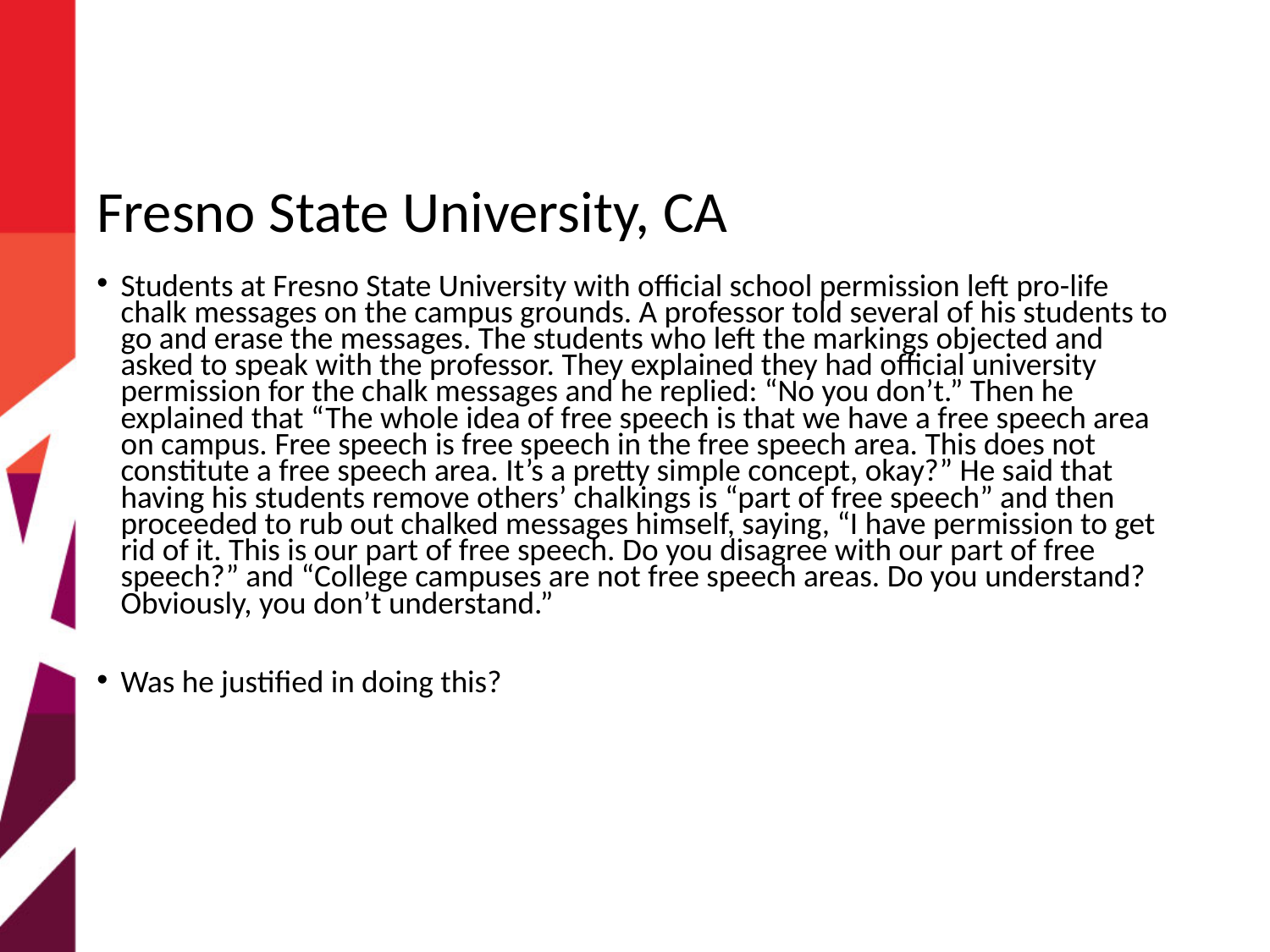

# Fresno State University, CA
Students at Fresno State University with official school permission left pro-life chalk messages on the campus grounds. A professor told several of his students to go and erase the messages. The students who left the markings objected and asked to speak with the professor. They explained they had official university permission for the chalk messages and he replied: “No you don’t.” Then he explained that “The whole idea of free speech is that we have a free speech area on campus. Free speech is free speech in the free speech area. This does not constitute a free speech area. It’s a pretty simple concept, okay?” He said that having his students remove others’ chalkings is “part of free speech” and then proceeded to rub out chalked messages himself, saying, “I have permission to get rid of it. This is our part of free speech. Do you disagree with our part of free speech?” and “College campuses are not free speech areas. Do you understand? Obviously, you don’t understand.”

Was he justified in doing this?